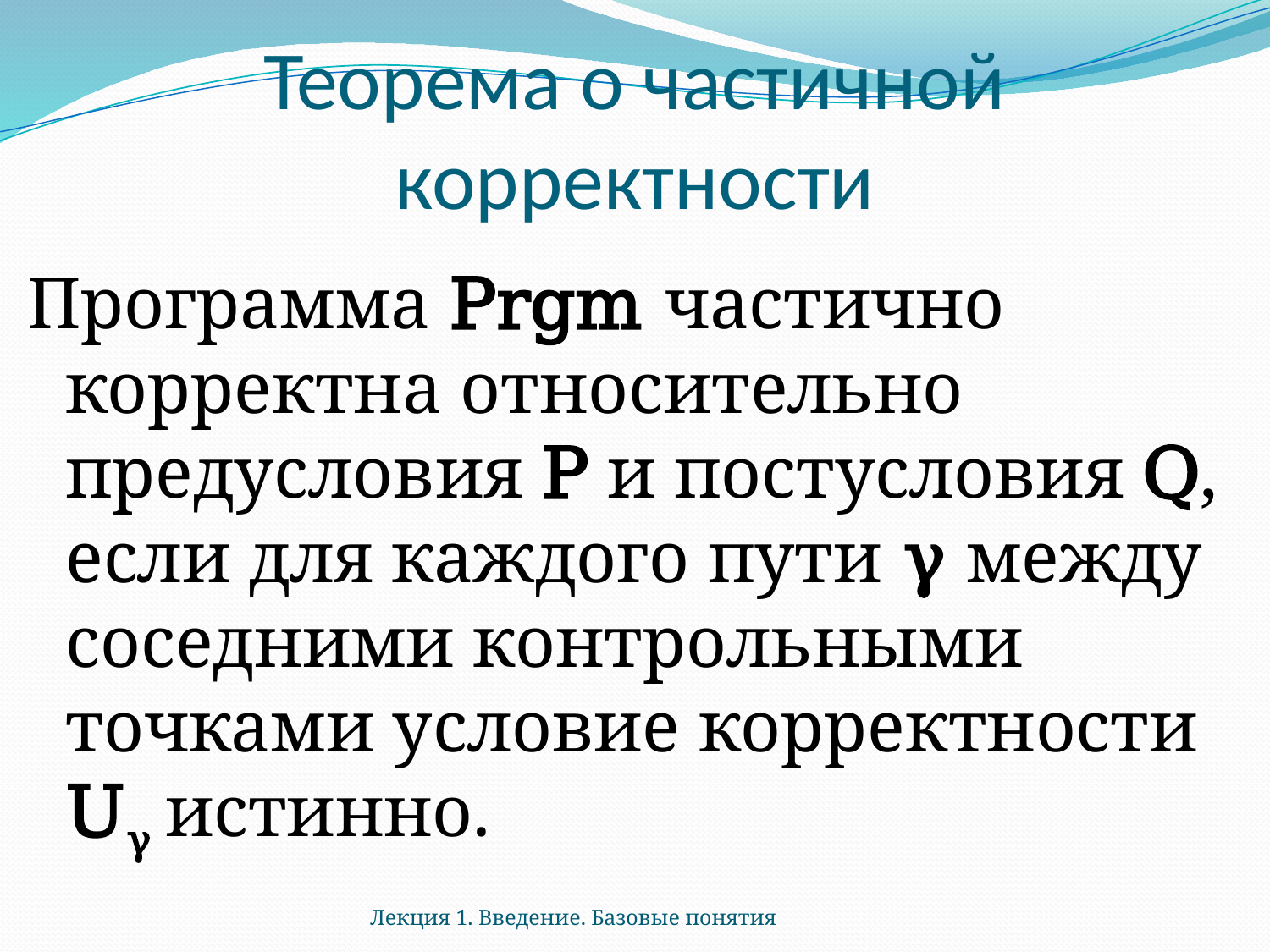

# Теорема о частичной корректности
Программа Prgm частично корректна относительно предусловия P и постусловия Q, если для каждого пути γ между соседними контрольными точками условие корректности Uγ истинно.
Лекция 1. Введение. Базовые понятия